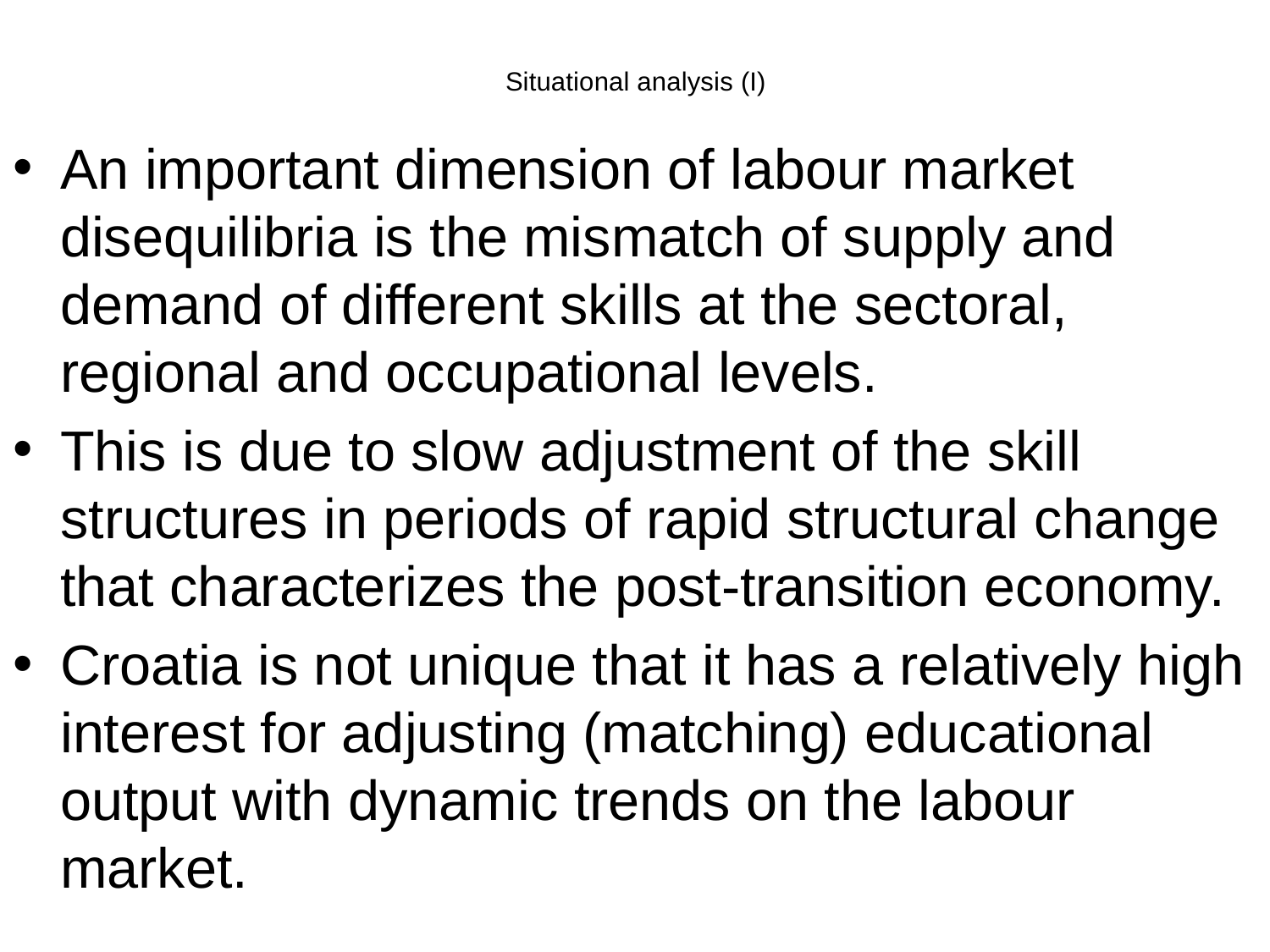

# Situational analysis (I)
An important dimension of labour market disequilibria is the mismatch of supply and demand of different skills at the sectoral, regional and occupational levels.
This is due to slow adjustment of the skill structures in periods of rapid structural change that characterizes the post-transition economy.
Croatia is not unique that it has a relatively high interest for adjusting (matching) educational output with dynamic trends on the labour market.